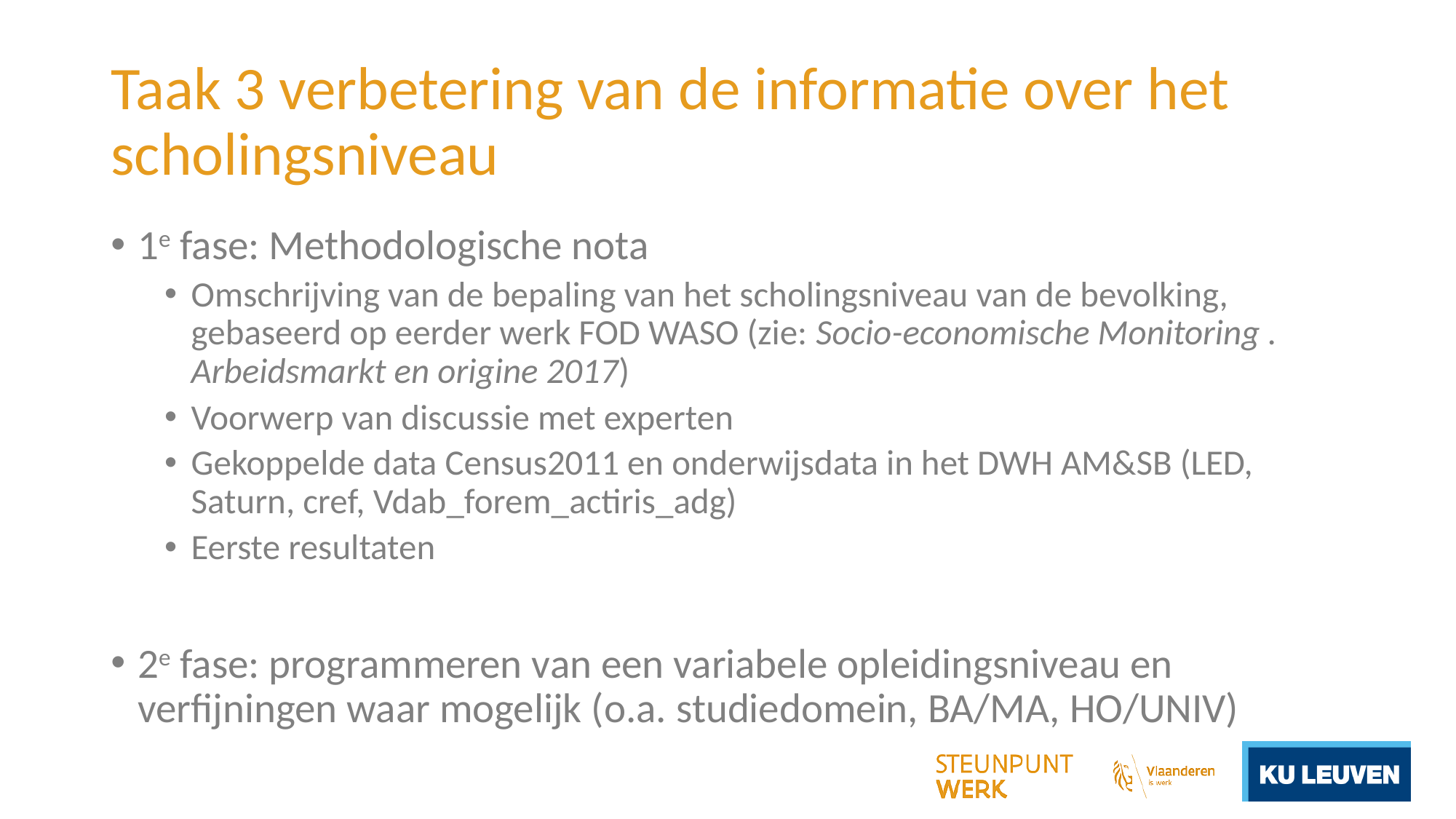

# Taak 3 verbetering van de informatie over het scholingsniveau
1e fase: Methodologische nota
Omschrijving van de bepaling van het scholingsniveau van de bevolking, gebaseerd op eerder werk FOD WASO (zie: Socio-economische Monitoring . Arbeidsmarkt en origine 2017)
Voorwerp van discussie met experten
Gekoppelde data Census2011 en onderwijsdata in het DWH AM&SB (LED, Saturn, cref, Vdab_forem_actiris_adg)
Eerste resultaten

2e fase: programmeren van een variabele opleidingsniveau en verfijningen waar mogelijk (o.a. studiedomein, BA/MA, HO/UNIV)